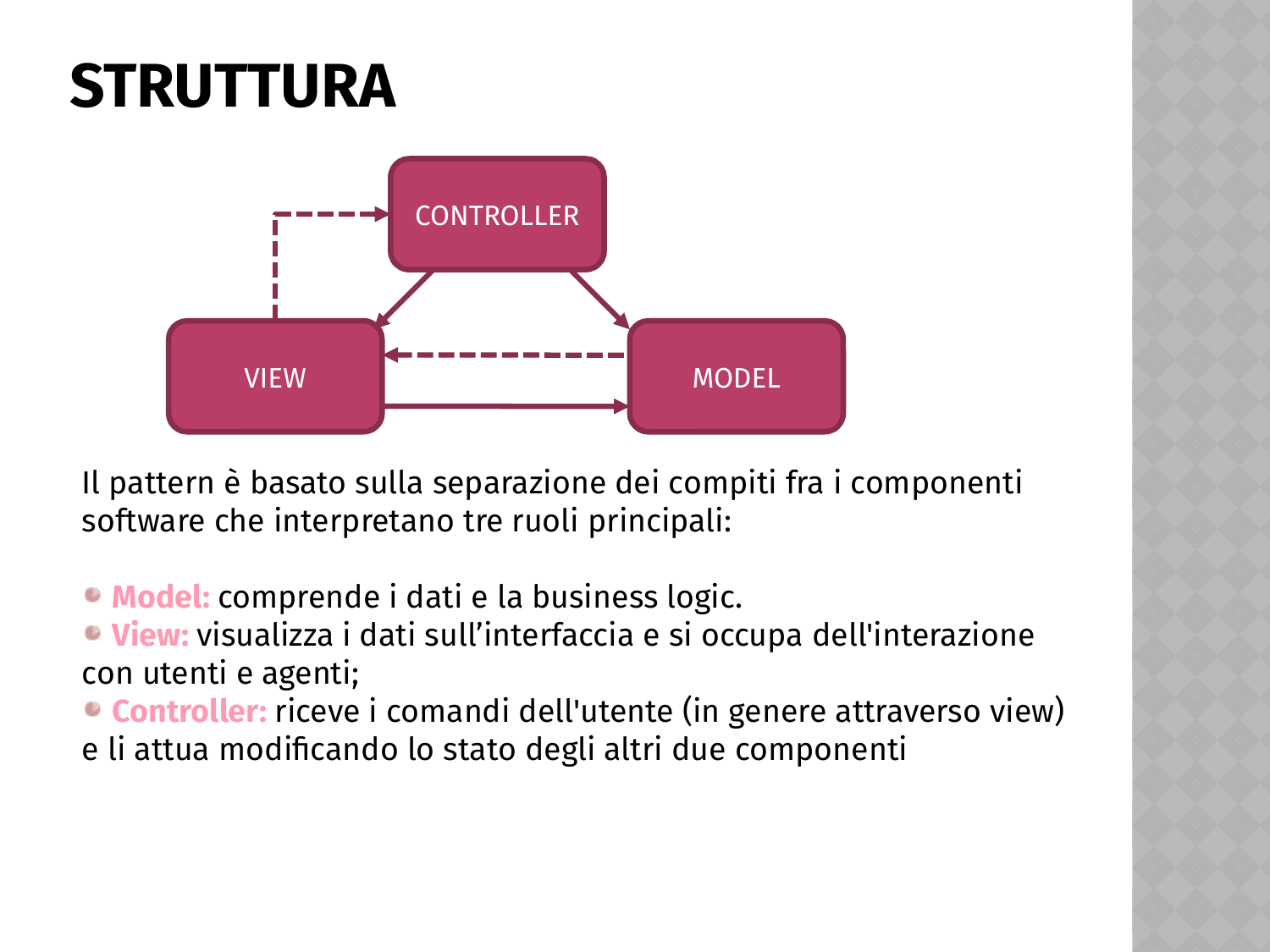

# STRUTTURA
CONTROLLER
VIEW
MODEL
Il pattern è basato sulla separazione dei compiti fra i componenti software che interpretano tre ruoli principali:

 Model: comprende i dati e la business logic.
 View: visualizza i dati sull’interfaccia e si occupa dell'interazione con utenti e agenti;
 Controller: riceve i comandi dell'utente (in genere attraverso view) e li attua modificando lo stato degli altri due componenti